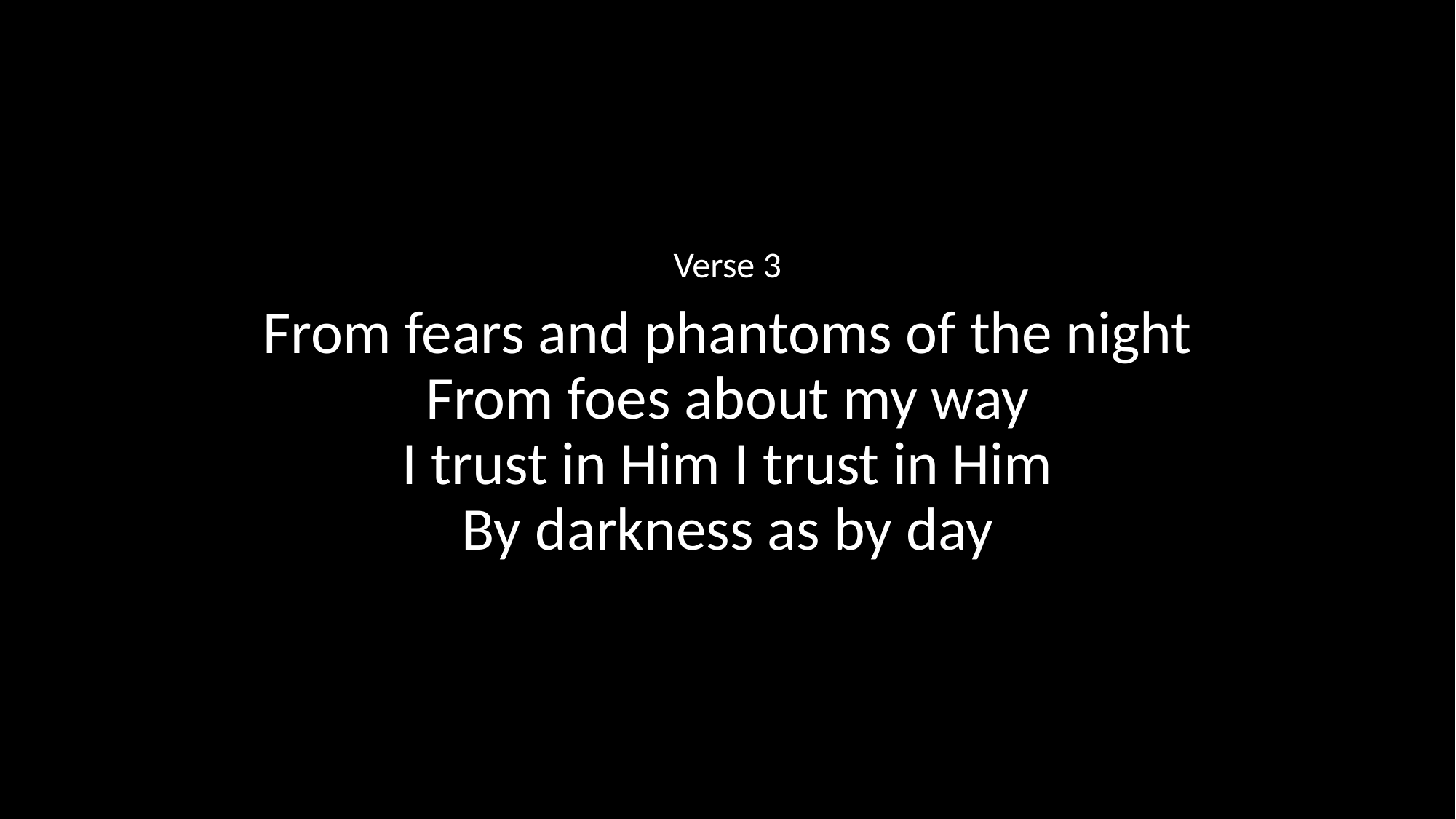

Verse 3
From fears and phantoms of the night
From foes about my way
I trust in Him I trust in Him
By darkness as by day